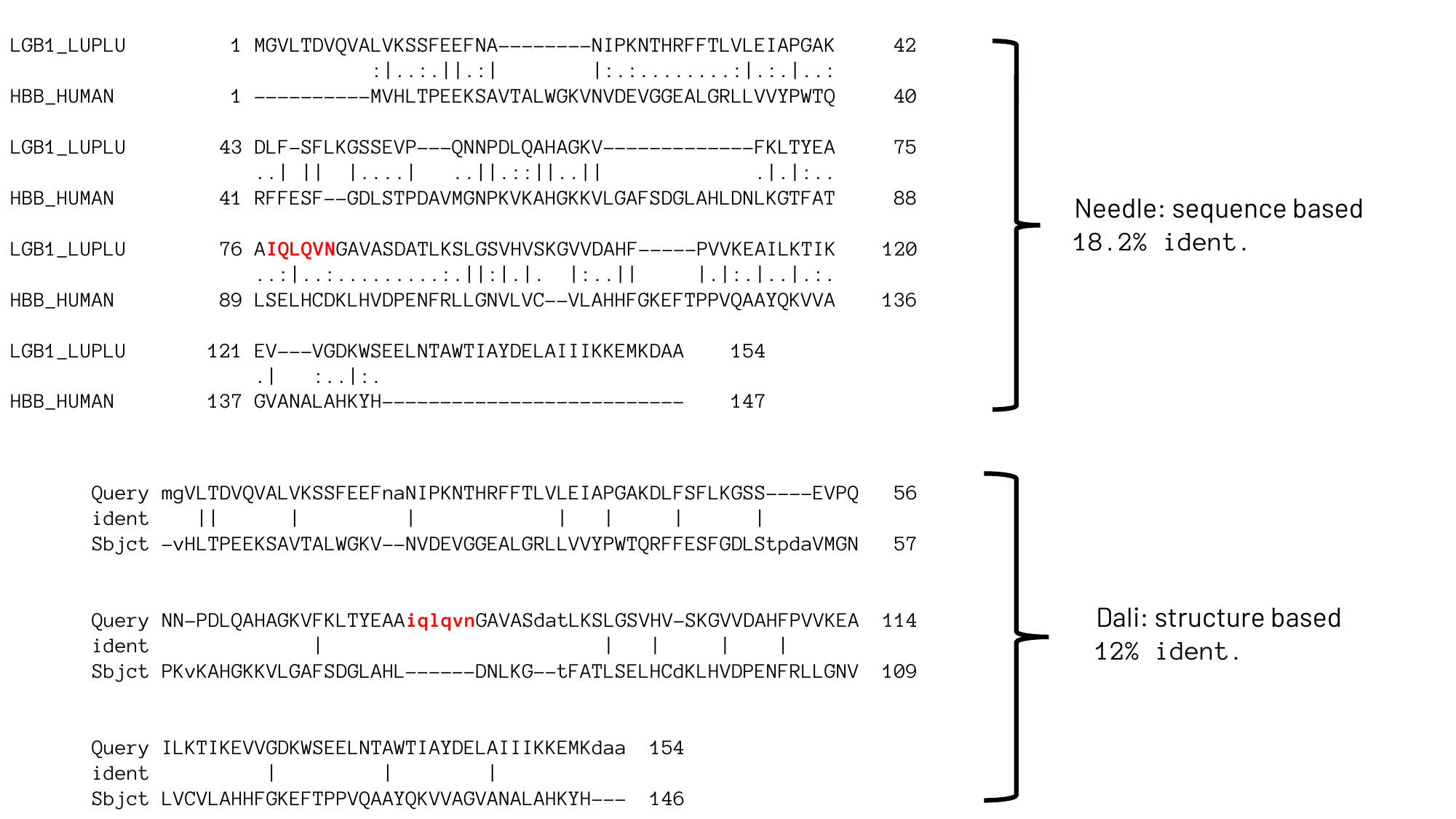

LGB1_LUPLU         1 MGVLTDVQVALVKSSFEEFNA--------NIPKNTHRFFTLVLEIAPGAK     42
                               :|..:.||.:|        |:.:........:|.:.|..:
HBB_HUMAN          1 ----------MVHLTPEEKSAVTALWGKVNVDEVGGEALGRLLVVYPWTQ     40

LGB1_LUPLU        43 DLF-SFLKGSSEVP---QNNPDLQAHAGKV-------------FKLTYEA     75
                     ..| ||  |....|   ..||.::||..||             .|.|:..
HBB_HUMAN         41 RFFESF--GDLSTPDAVMGNPKVKAHGKKVLGAFSDGLAHLDNLKGTFAT     88

LGB1_LUPLU        76 AIQLQVNGAVASDATLKSLGSVHVSKGVVDAHF-----PVVKEAILKTIK    120
                     ..:|..:.........:.||:|.|.  |:..||     |.|:.|..|.:.
HBB_HUMAN         89 LSELHCDKLHVDPENFRLLGNVLVC--VLAHHFGKEFTPPVQAAYQKVVA    136

LGB1_LUPLU       121 EV---VGDKWSEELNTAWTIAYDELAIIIKKEMKDAA    154
                     .|   :..|:.
HBB_HUMAN        137 GVANALAHKYH--------------------------    147

Needle: sequence based
18.2% ident.
Query mgVLTDVQVALVKSSFEEFnaNIPKNTHRFFTLVLEIAPGAKDLFSFLKGSS----EVPQ   56
ident    ||      |         |            |   |     |      |
Sbjct -vHLTPEEKSAVTALWGKV--NVDEVGGEALGRLLVVYPWTQRFFESFGDLStpdaVMGN   57

Query NN-PDLQAHAGKVFKLTYEAAiqlqvnGAVASdatLKSLGSVHV-SKGVVDAHFPVVKEA  114
ident              |                        |   |     |    |
Sbjct PKvKAHGKKVLGAFSDGLAHL------DNLKG--tFATLSELHCdKLHVDPENFRLLGNV  109

Query ILKTIKEVVGDKWSEELNTAWTIAYDELAIIIKKEMKdaa  154
ident          |         |        |
Sbjct LVCVLAHHFGKEFTPPVQAAYQKVVAGVANALAHKYH---  146

Dali: structure based
12% ident.